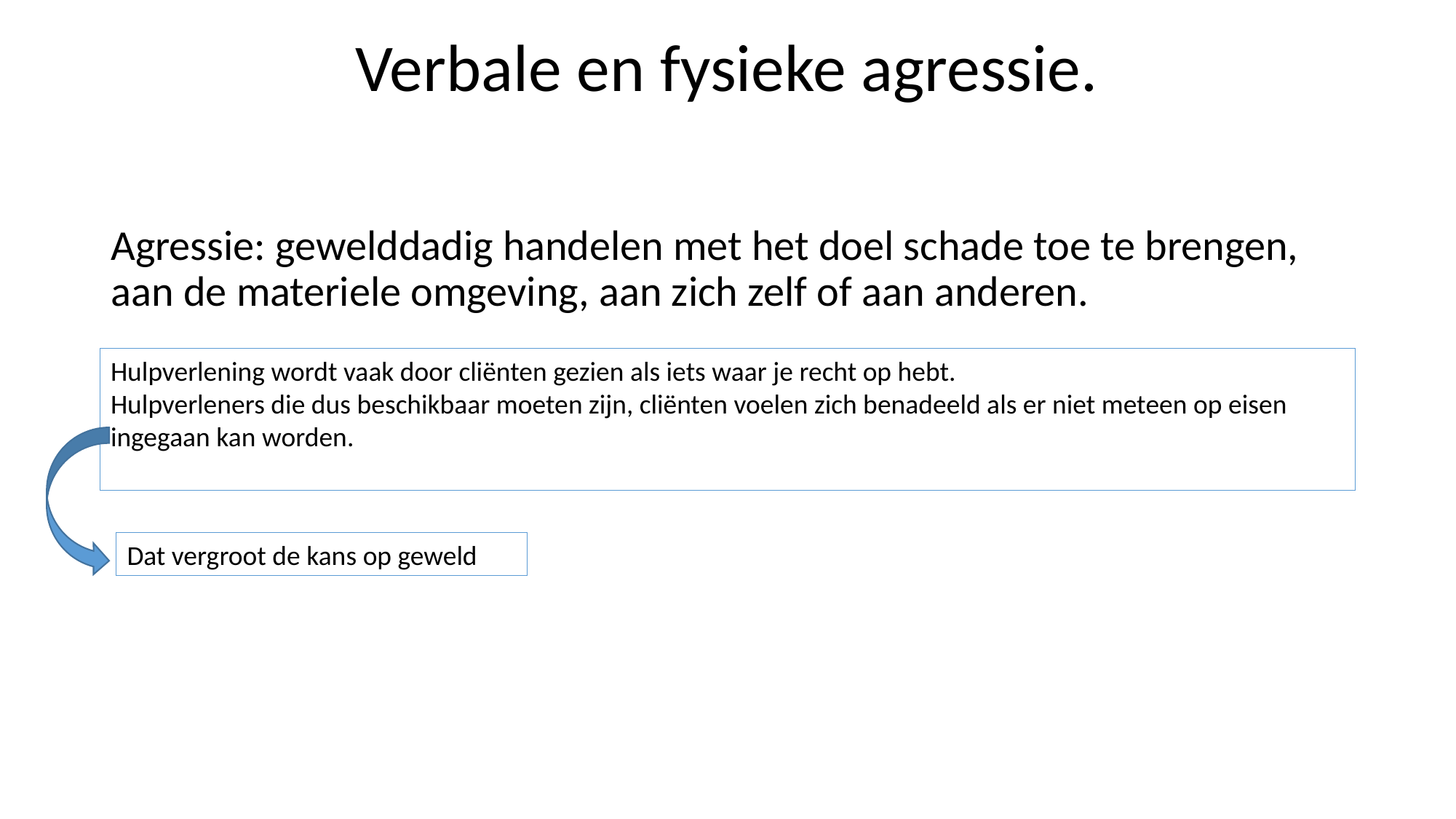

# Verbale en fysieke agressie.
Agressie: gewelddadig handelen met het doel schade toe te brengen, aan de materiele omgeving, aan zich zelf of aan anderen.

Hulpverlening wordt vaak door cliënten gezien als iets waar je recht op hebt.
Hulpverleners die dus beschikbaar moeten zijn, cliënten voelen zich benadeeld als er niet meteen op eisen ingegaan kan worden.

Dat vergroot de kans op geweld